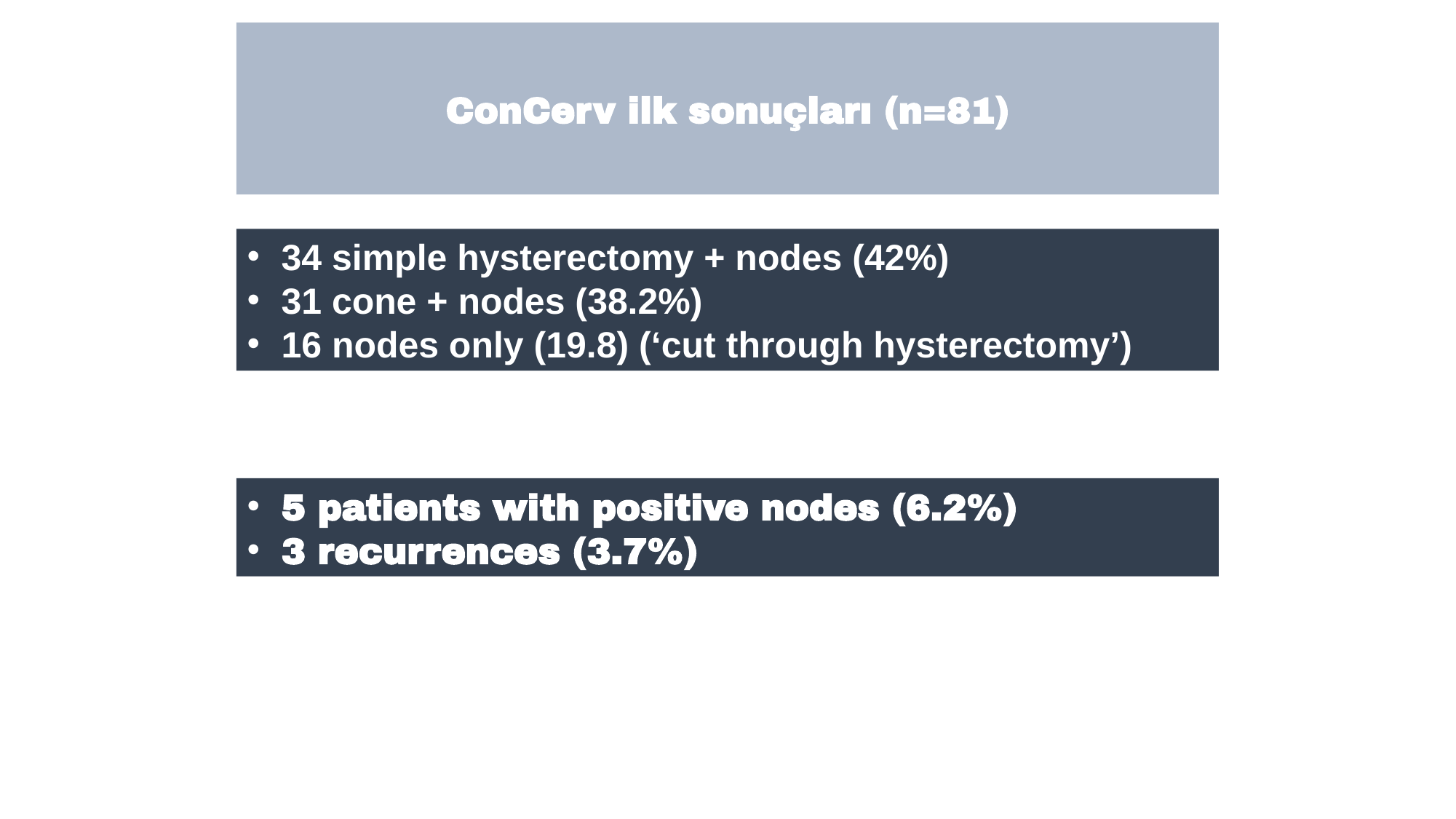

ConCerv ilk sonuçları (n=81)
34 simple hysterectomy + nodes (42%)
31 cone + nodes (38.2%)
16 nodes only (19.8) (‘cut through hysterectomy’)
5 patients with positive nodes (6.2%)
3 recurrences (3.7%)